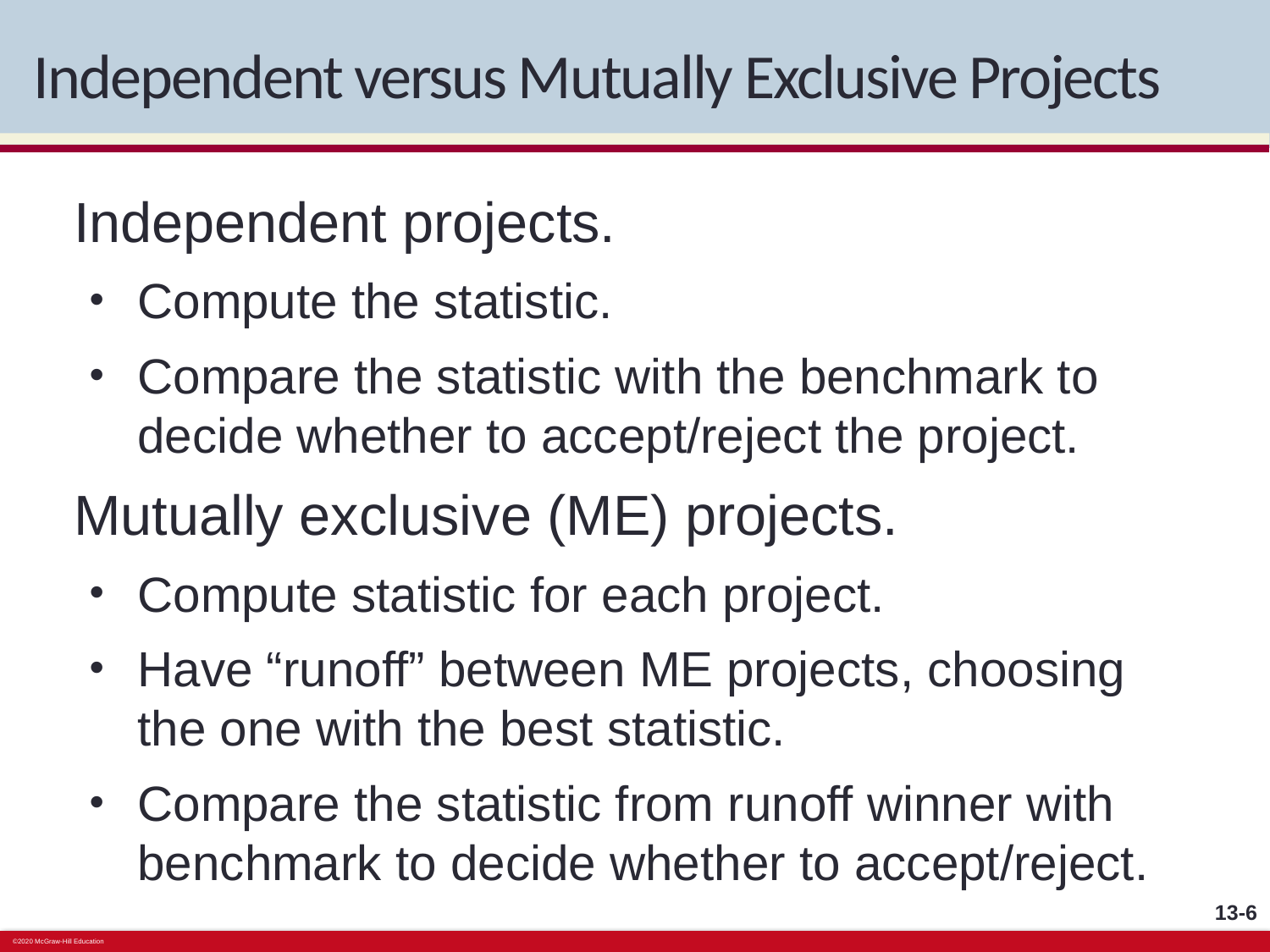

# Independent versus Mutually Exclusive Projects
Independent projects.
Compute the statistic.
Compare the statistic with the benchmark to decide whether to accept/reject the project.
Mutually exclusive (ME) projects.
Compute statistic for each project.
Have “runoff” between ME projects, choosing the one with the best statistic.
Compare the statistic from runoff winner with benchmark to decide whether to accept/reject.